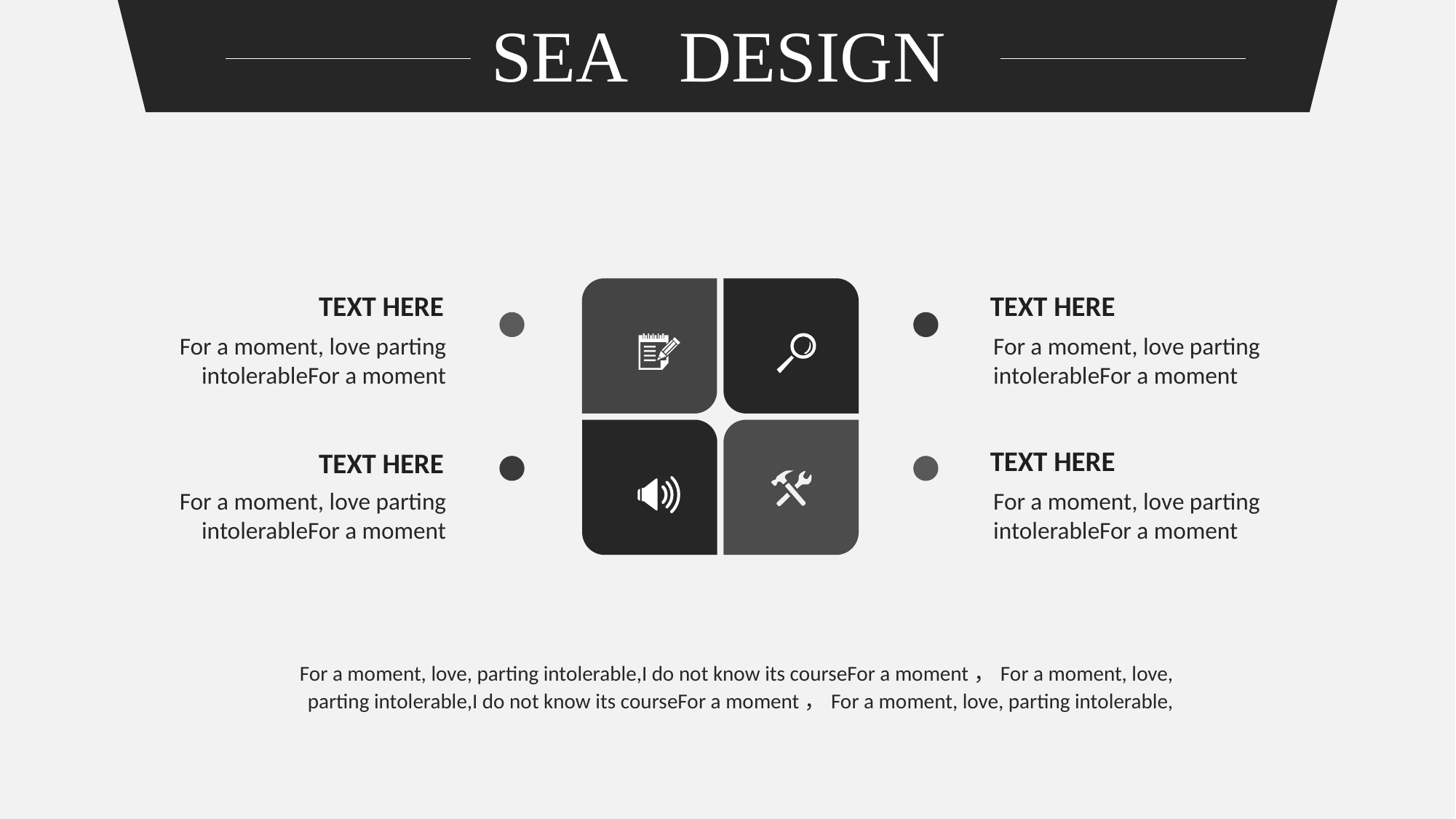

SEA   DESIGN

TEXT HERE
TEXT HERE

For a moment, love parting intolerableFor a moment
For a moment, love parting intolerableFor a moment

TEXT HERE
TEXT HERE

For a moment, love parting intolerableFor a moment
For a moment, love parting intolerableFor a moment
For a moment, love, parting intolerable,I do not know its courseFor a moment，For a moment, love, parting intolerable,I do not know its courseFor a moment，For a moment, love, parting intolerable,